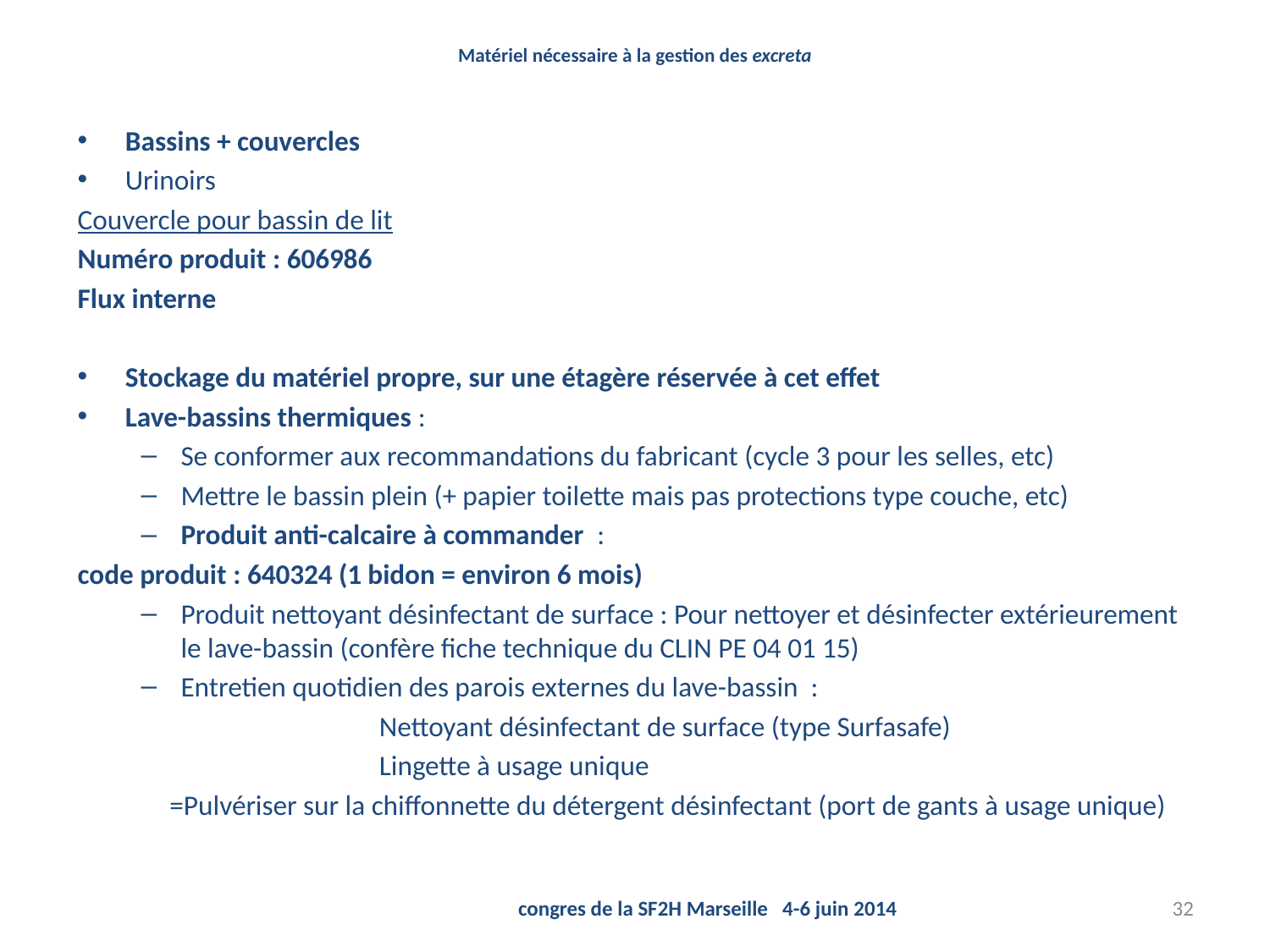

# Matériel nécessaire à la gestion des excreta
Bassins + couvercles
Urinoirs
Couvercle pour bassin de lit
Numéro produit : 606986
Flux interne

Stockage du matériel propre, sur une étagère réservée à cet effet
Lave-bassins thermiques :
Se conformer aux recommandations du fabricant (cycle 3 pour les selles, etc)
Mettre le bassin plein (+ papier toilette mais pas protections type couche, etc)
Produit anti-calcaire à commander  :
code produit : 640324 (1 bidon = environ 6 mois)
Produit nettoyant désinfectant de surface : Pour nettoyer et désinfecter extérieurement le lave-bassin (confère fiche technique du CLIN PE 04 01 15)
Entretien quotidien des parois externes du lave-bassin  :
			Nettoyant désinfectant de surface (type Surfasafe)
			Lingette à usage unique
	       =Pulvériser sur la chiffonnette du détergent désinfectant (port de gants à usage unique)

congres de la SF2H Marseille   4-6 juin 2014
32